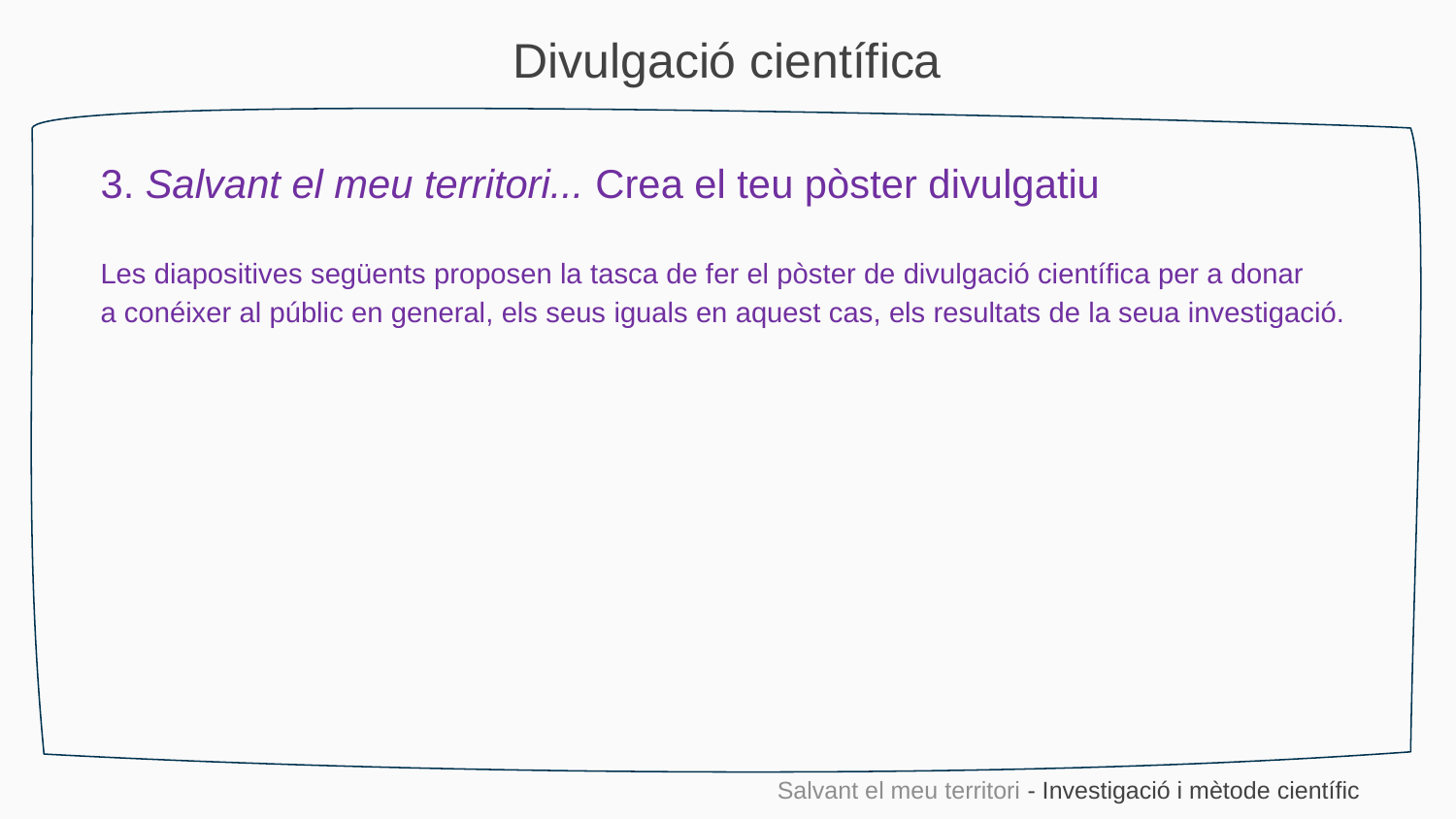

Divulgació científica

3. Salvant el meu territori... Crea el teu pòster divulgatiu

Les diapositives següents proposen la tasca de fer el pòster de divulgació científica per a donar
a conéixer al públic en general, els seus iguals en aquest cas, els resultats de la seua investigació.

Salvant el meu territori - Investigació i mètode científic